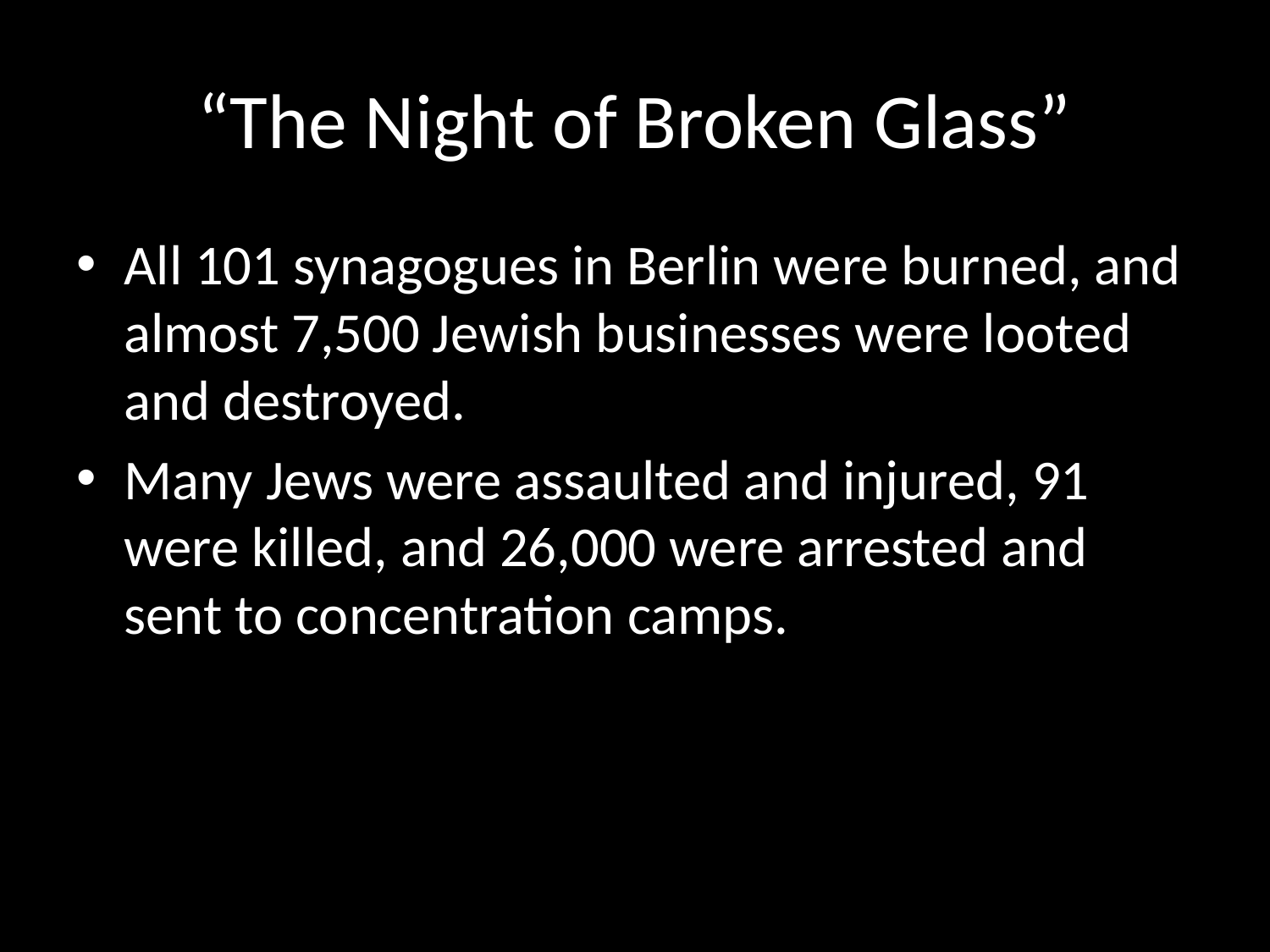

# “The Night of Broken Glass”
All 101 synagogues in Berlin were burned, and almost 7,500 Jewish businesses were looted and destroyed.
Many Jews were assaulted and injured, 91 were killed, and 26,000 were arrested and sent to concentration camps.